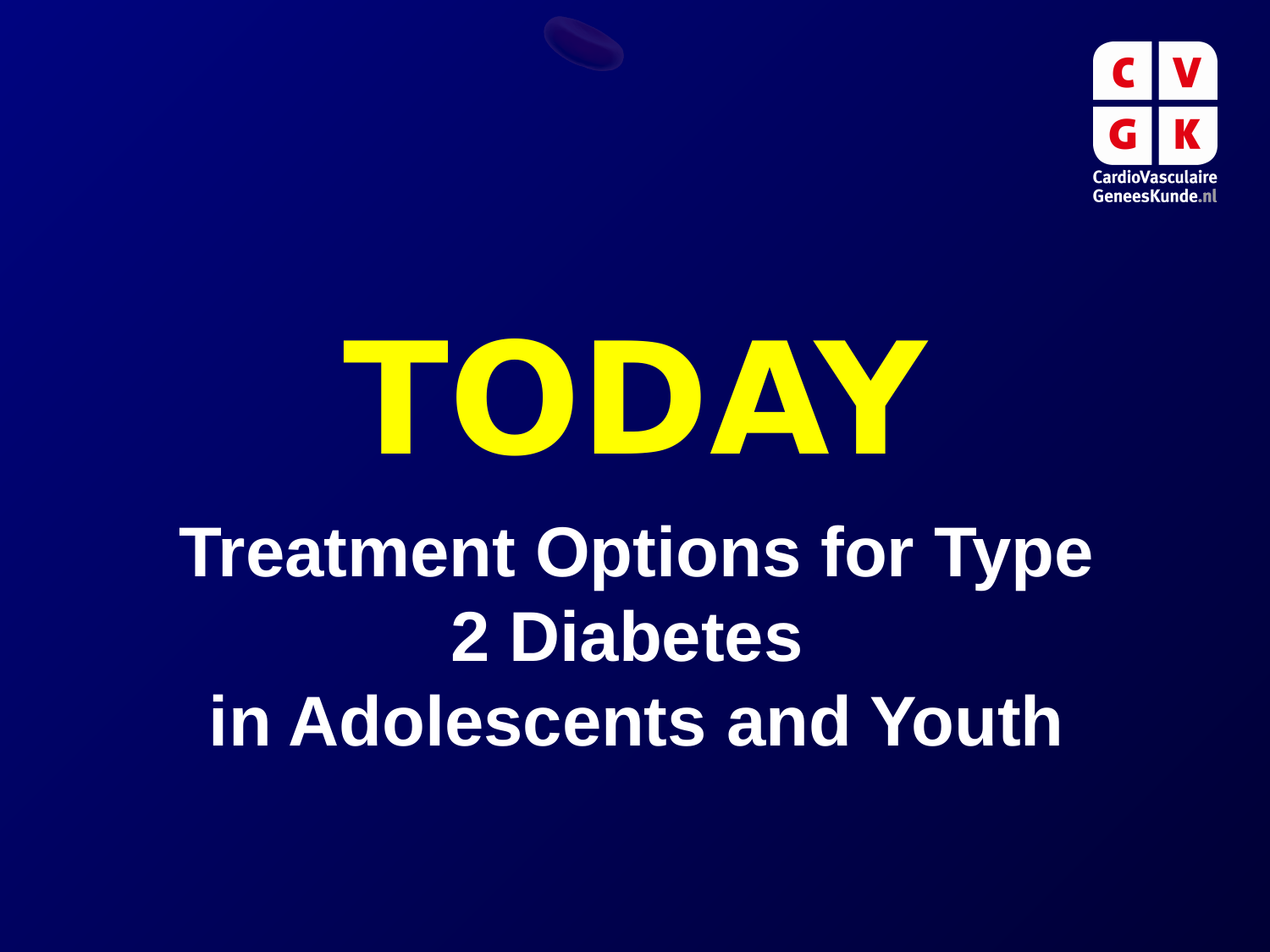

# TODAY
Treatment Options for Type 2 Diabetes
in Adolescents and Youth